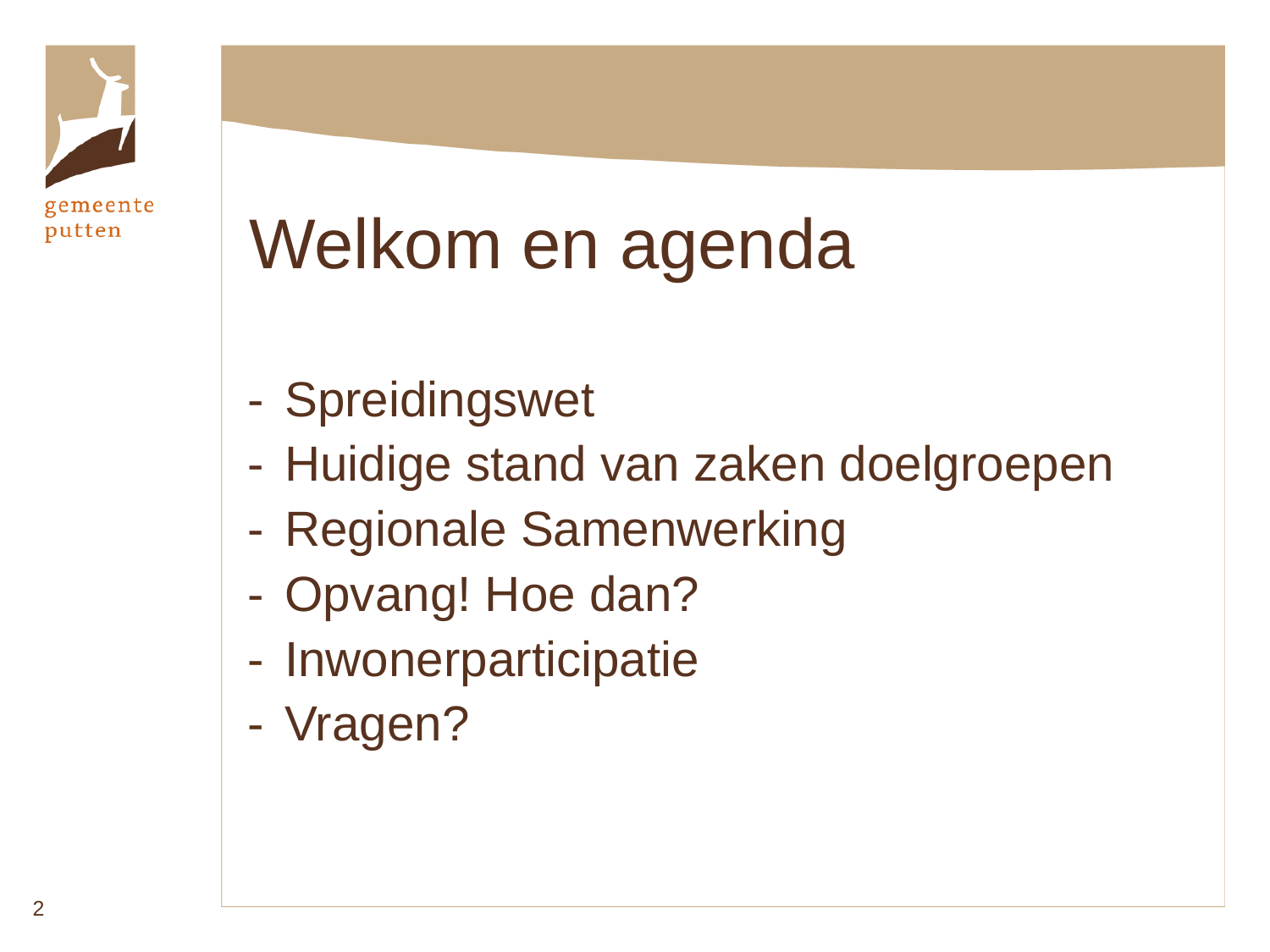

Welkom en agenda
Spreidingswet
Huidige stand van zaken doelgroepen
Regionale Samenwerking
Opvang! Hoe dan?
Inwonerparticipatie
Vragen?

2